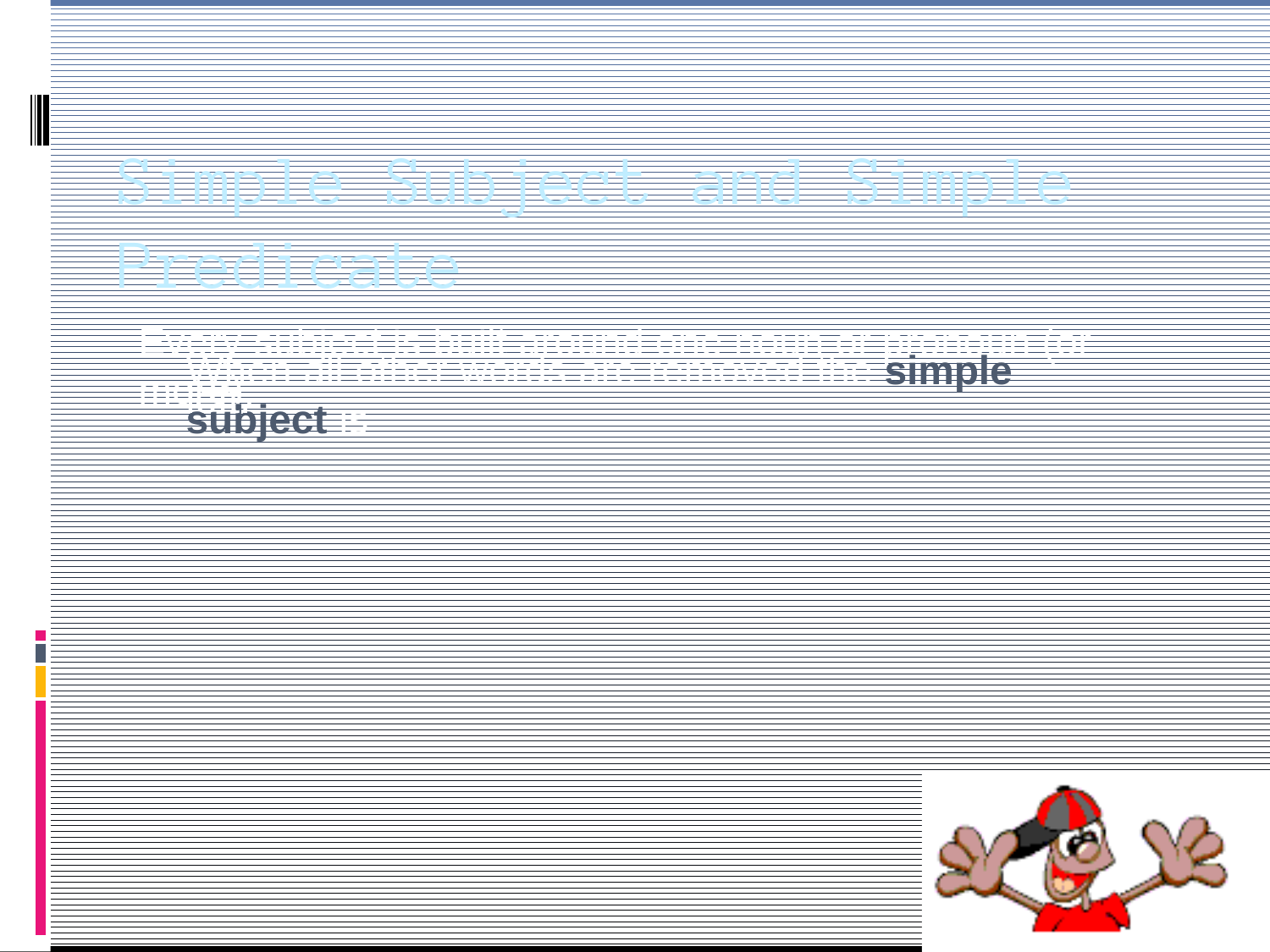

# Simple Subject and Simple
Predicate
Every subject is built around one noun or pronoun (or more).
When all other words are removed the simple subject is
left.